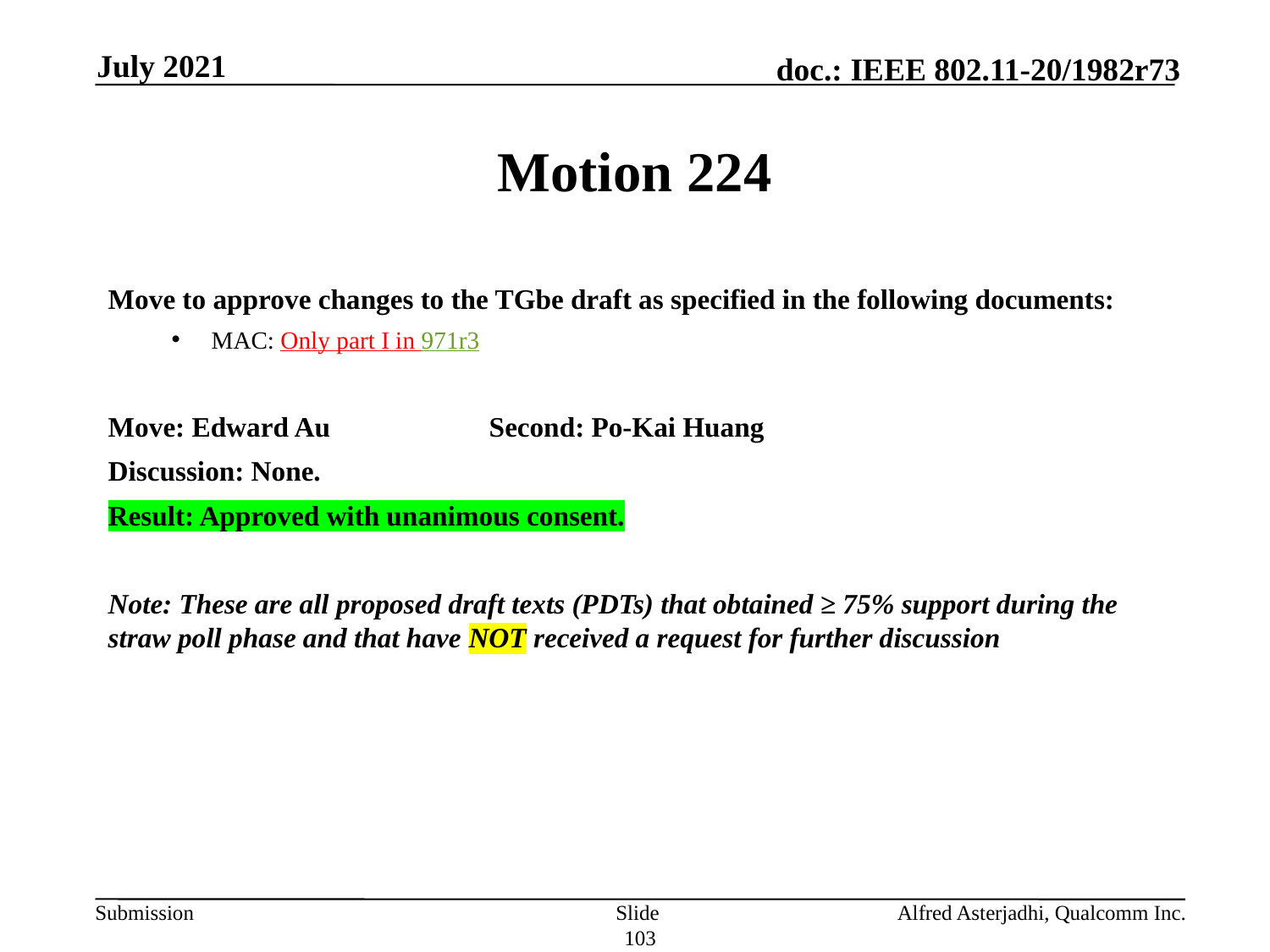

July 2021
# Motion 224
Move to approve changes to the TGbe draft as specified in the following documents:
MAC: Only part I in 971r3

Move: Edward Au		Second: Po-Kai Huang
Discussion: None.
Result: Approved with unanimous consent.

Note: These are all proposed draft texts (PDTs) that obtained ≥ 75% support during the straw poll phase and that have NOT received a request for further discussion
Slide 103
Alfred Asterjadhi, Qualcomm Inc.